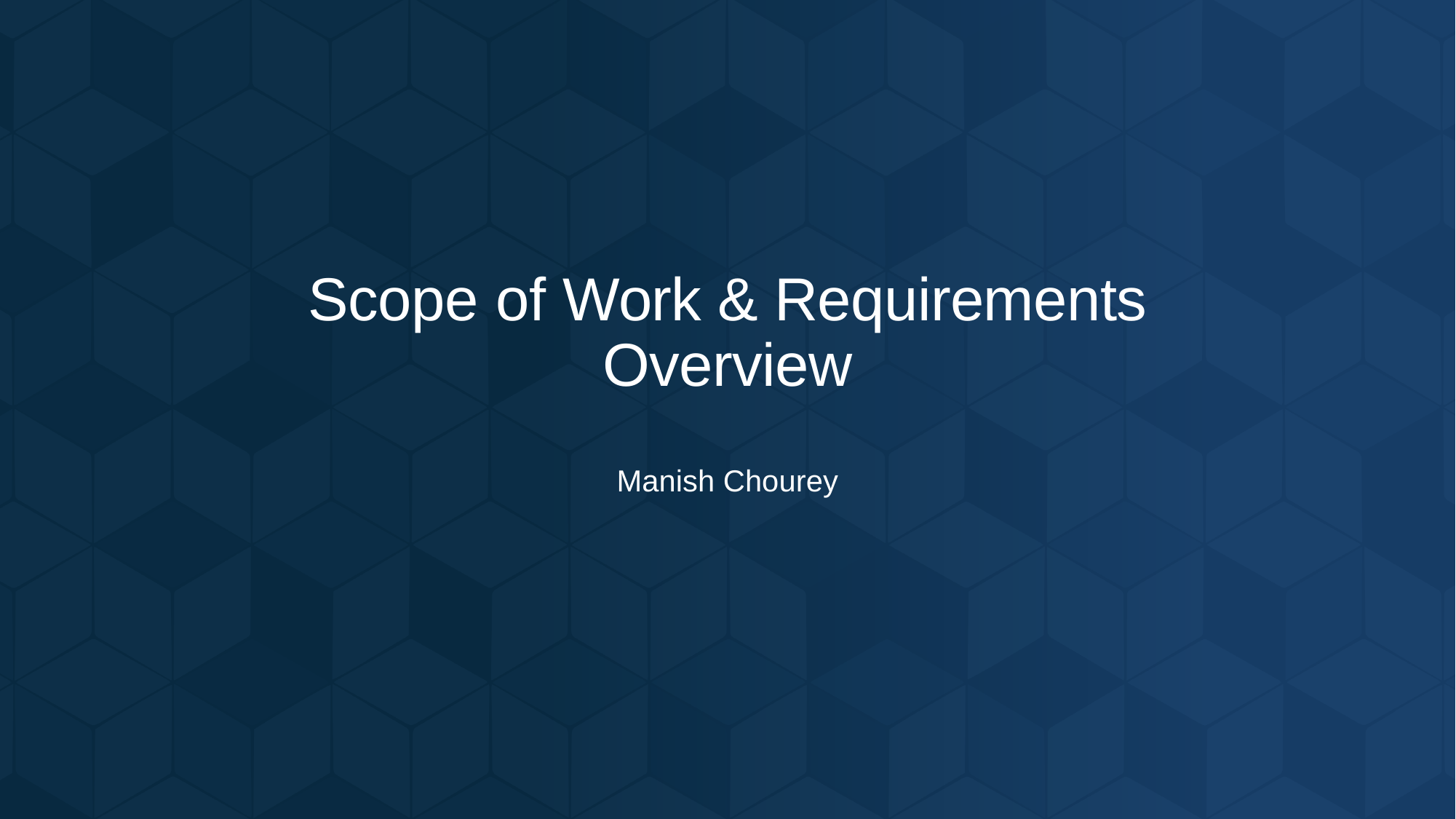

# Scope of Work & Requirements Overview
Manish Chourey